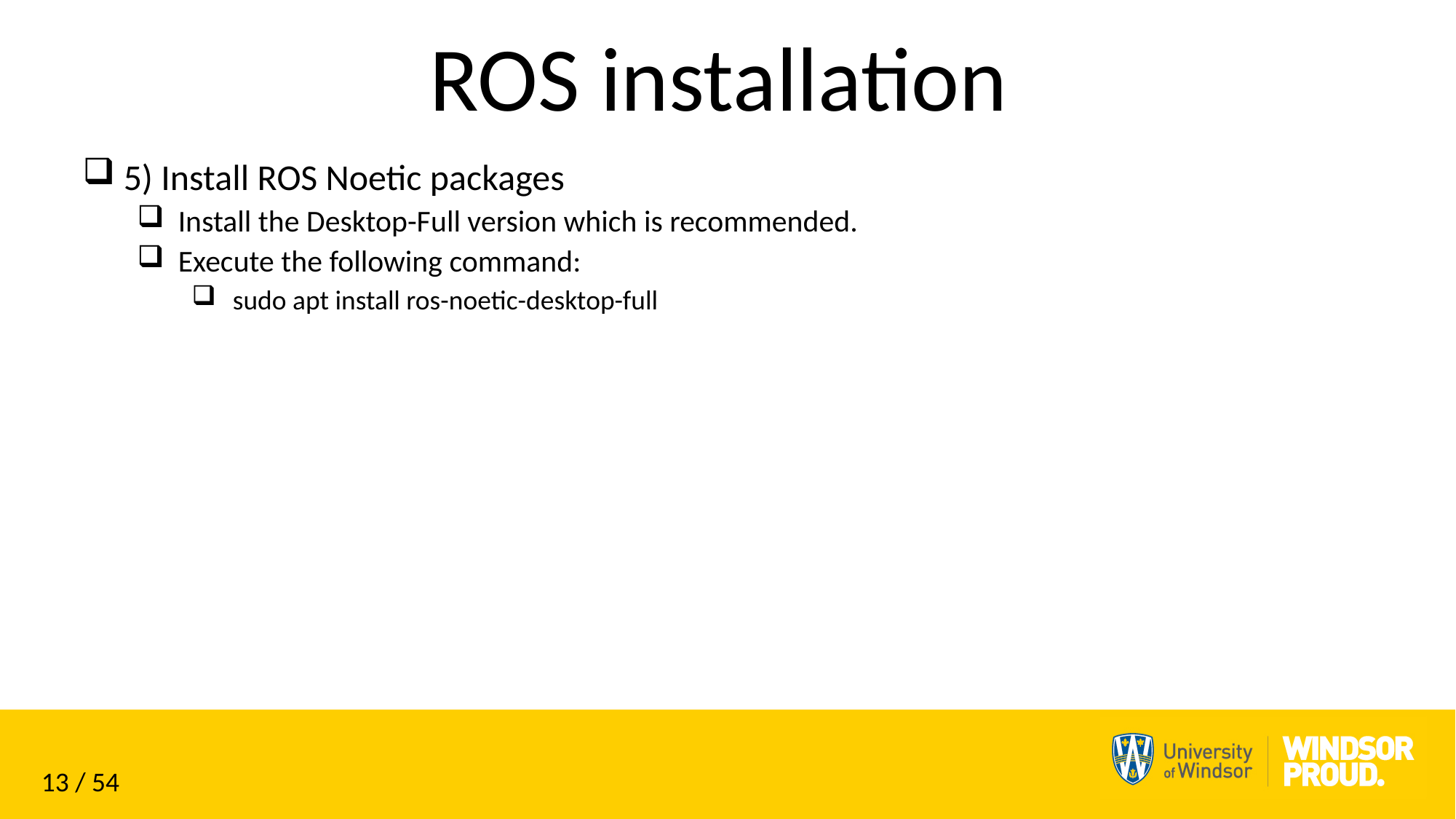

# ROS installation
5) Install ROS Noetic packages
Install the Desktop-Full version which is recommended.
Execute the following command:
sudo apt install ros-noetic-desktop-full

13